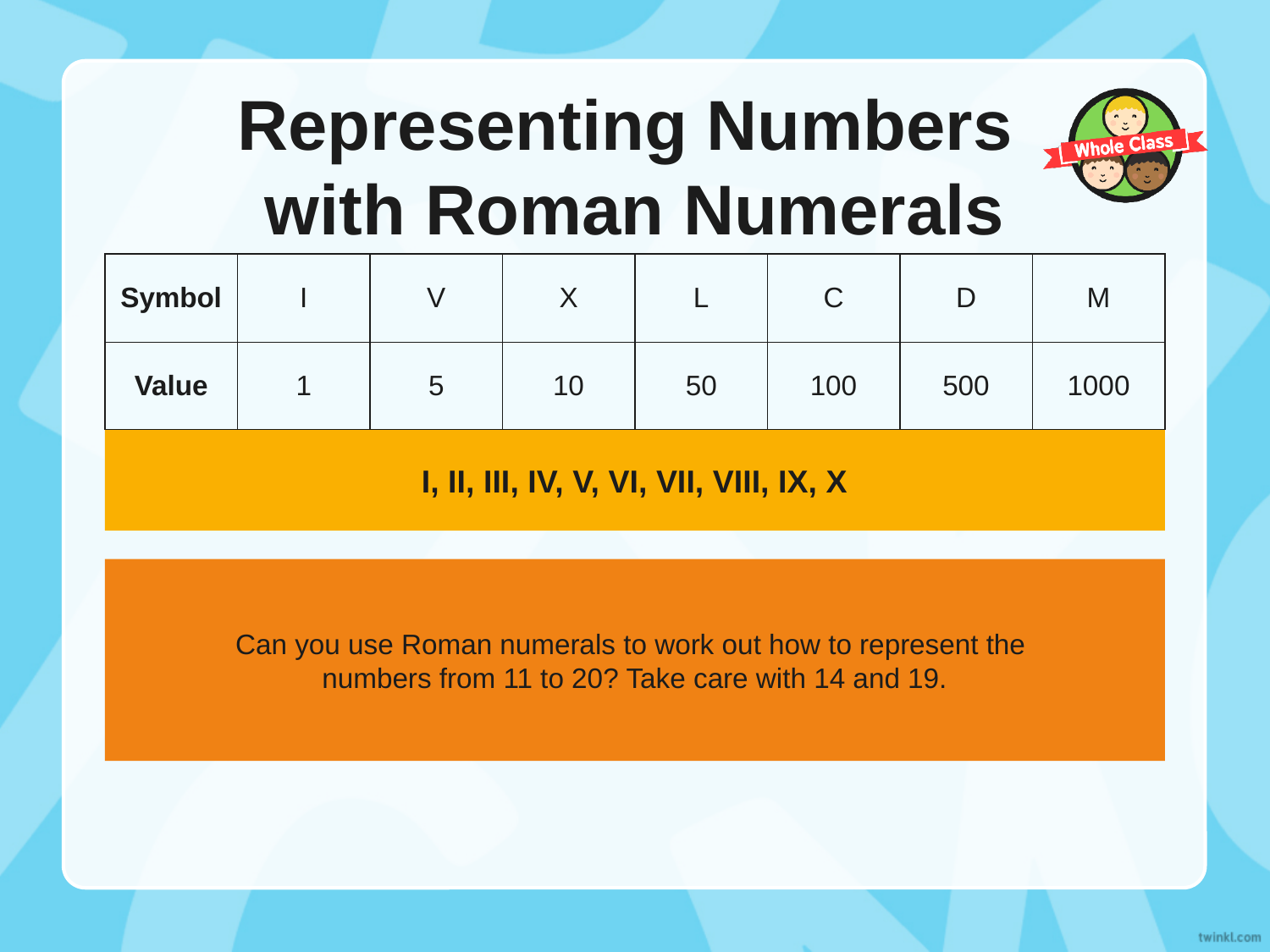

Representing Numbers
with Roman Numerals
| Symbol | I | V | X | L | C | D | M |
| --- | --- | --- | --- | --- | --- | --- | --- |
| Value | 1 | 5 | 10 | 50 | 100 | 500 | 1000 |
I, II, III, IV, V, VI, VII, VIII, IX, X
Can you use Roman numerals to work out how to represent the
numbers from 11 to 20? Take care with 14 and 19.